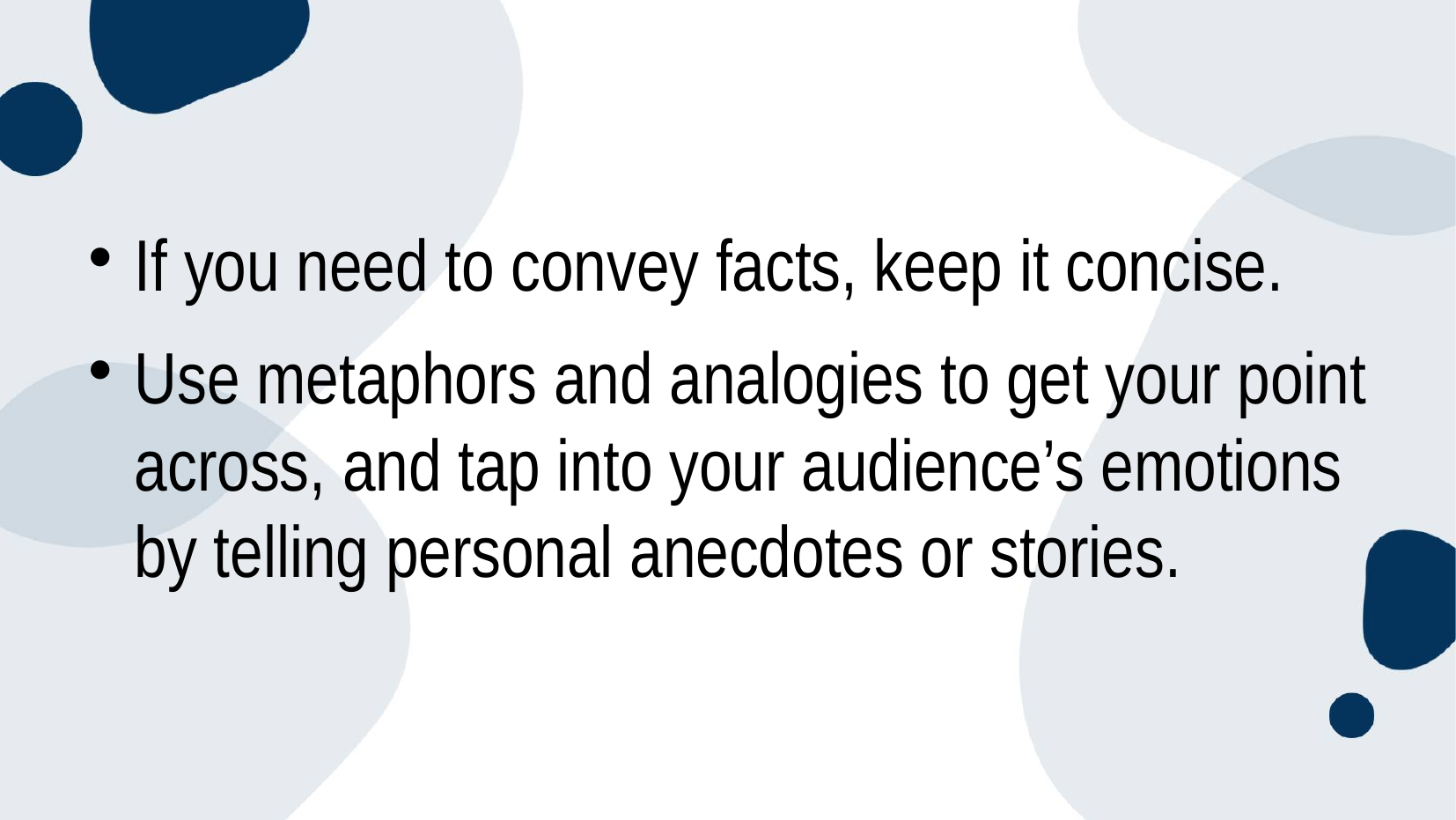

#
If you need to convey facts, keep it concise.
Use metaphors and analogies to get your point across, and tap into your audience’s emotions by telling personal anecdotes or stories.